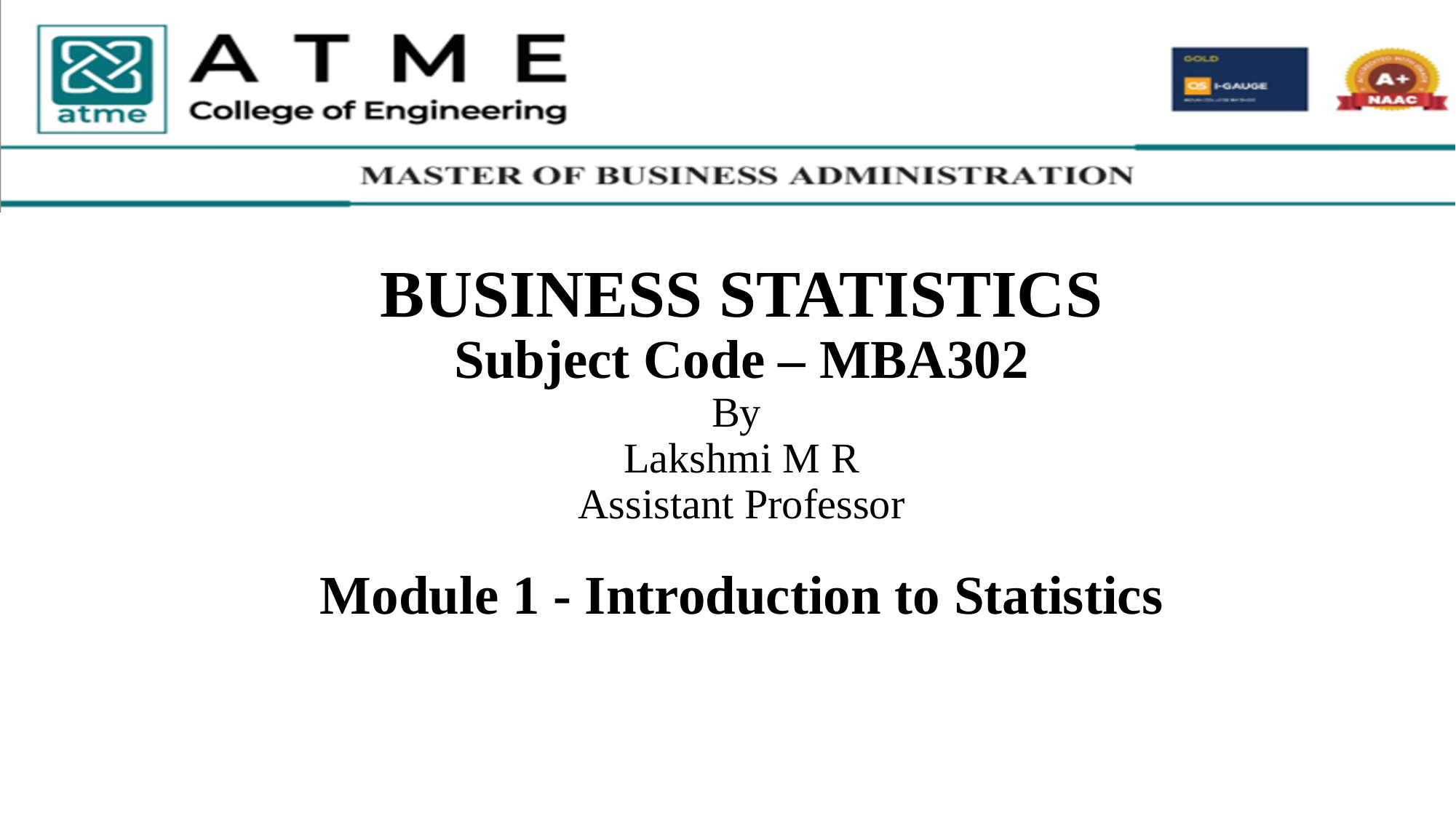

# BUSINESS STATISTICS Subject Code – MBA302 By Lakshmi M R Assistant Professor
Module 1 - Introduction to Statistics